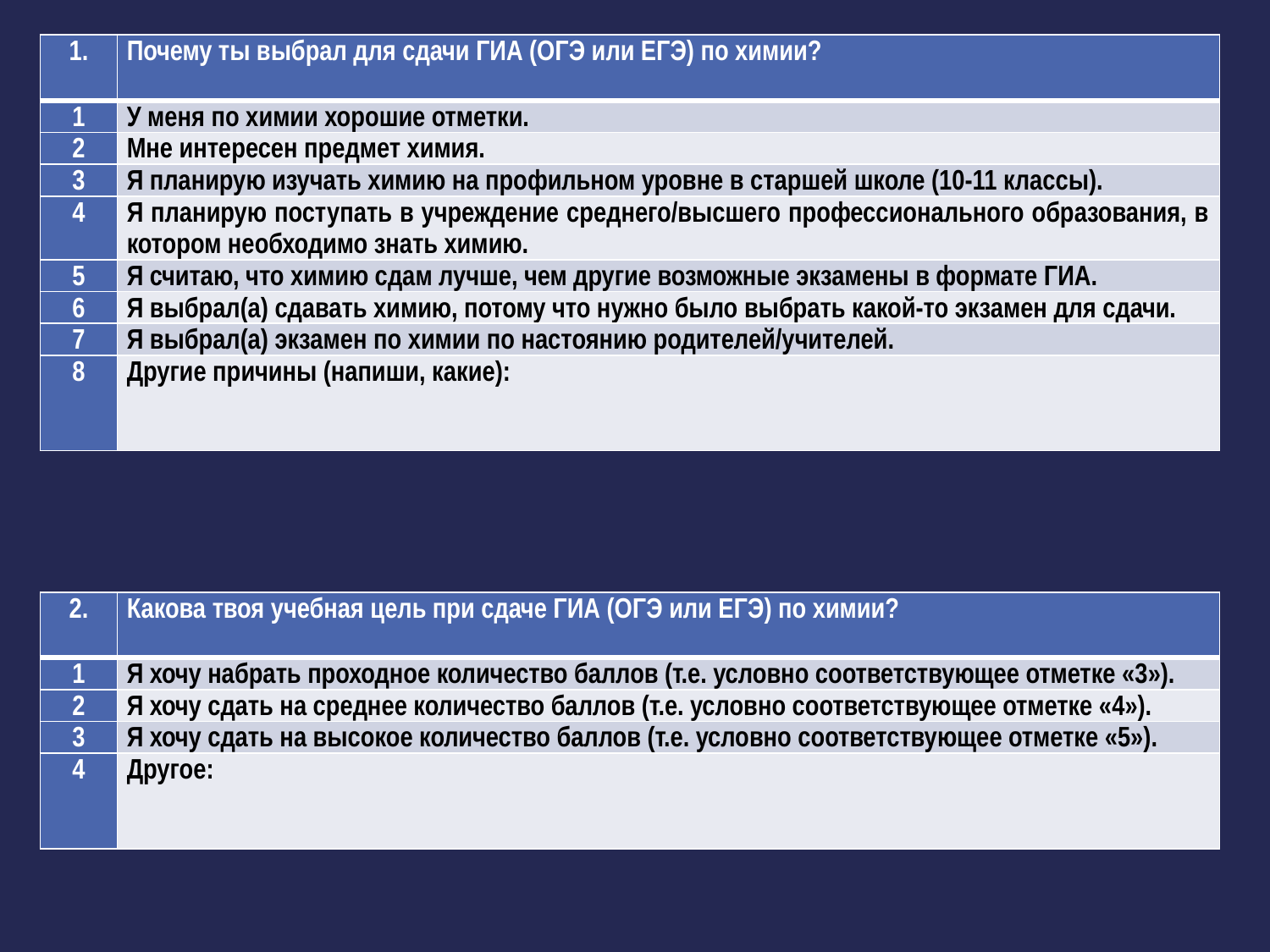

| 1. | Почему ты выбрал для сдачи ГИА (ОГЭ или ЕГЭ) по химии? |
| --- | --- |
| 1 | У меня по химии хорошие отметки. |
| 2 | Мне интересен предмет химия. |
| 3 | Я планирую изучать химию на профильном уровне в старшей школе (10-11 классы). |
| 4 | Я планирую поступать в учреждение среднего/высшего профессионального образования, в котором необходимо знать химию. |
| 5 | Я считаю, что химию сдам лучше, чем другие возможные экзамены в формате ГИА. |
| 6 | Я выбрал(а) сдавать химию, потому что нужно было выбрать какой-то экзамен для сдачи. |
| 7 | Я выбрал(а) экзамен по химии по настоянию родителей/учителей. |
| 8 | Другие причины (напиши, какие): |
| 2. | Какова твоя учебная цель при сдаче ГИА (ОГЭ или ЕГЭ) по химии? |
| --- | --- |
| 1 | Я хочу набрать проходное количество баллов (т.е. условно соответствующее отметке «3»). |
| 2 | Я хочу сдать на среднее количество баллов (т.е. условно соответствующее отметке «4»). |
| 3 | Я хочу сдать на высокое количество баллов (т.е. условно соответствующее отметке «5»). |
| 4 | Другое: |